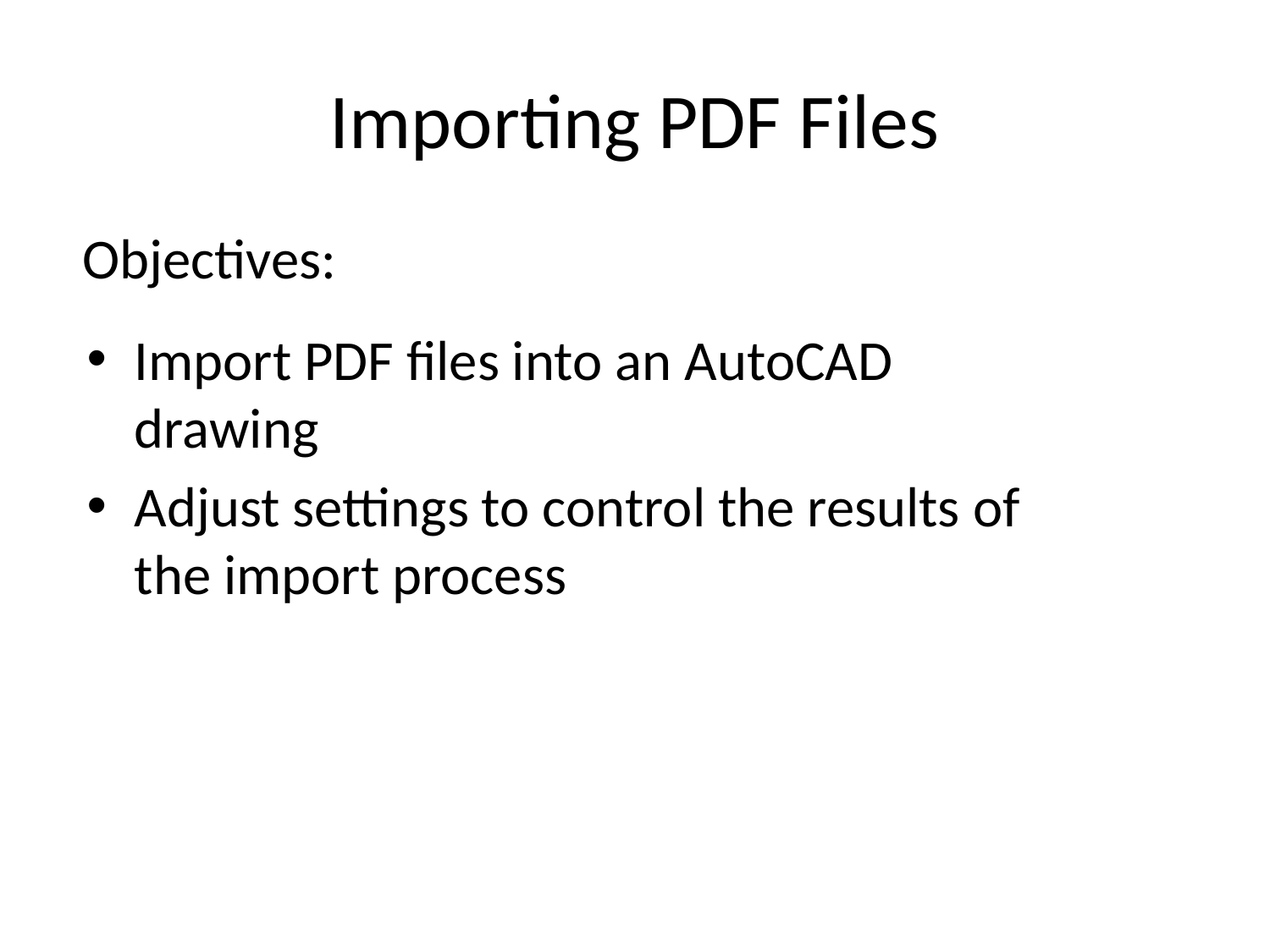

# Importing PDF Files
Objectives:
Import PDF files into an AutoCAD drawing
Adjust settings to control the results of the import process